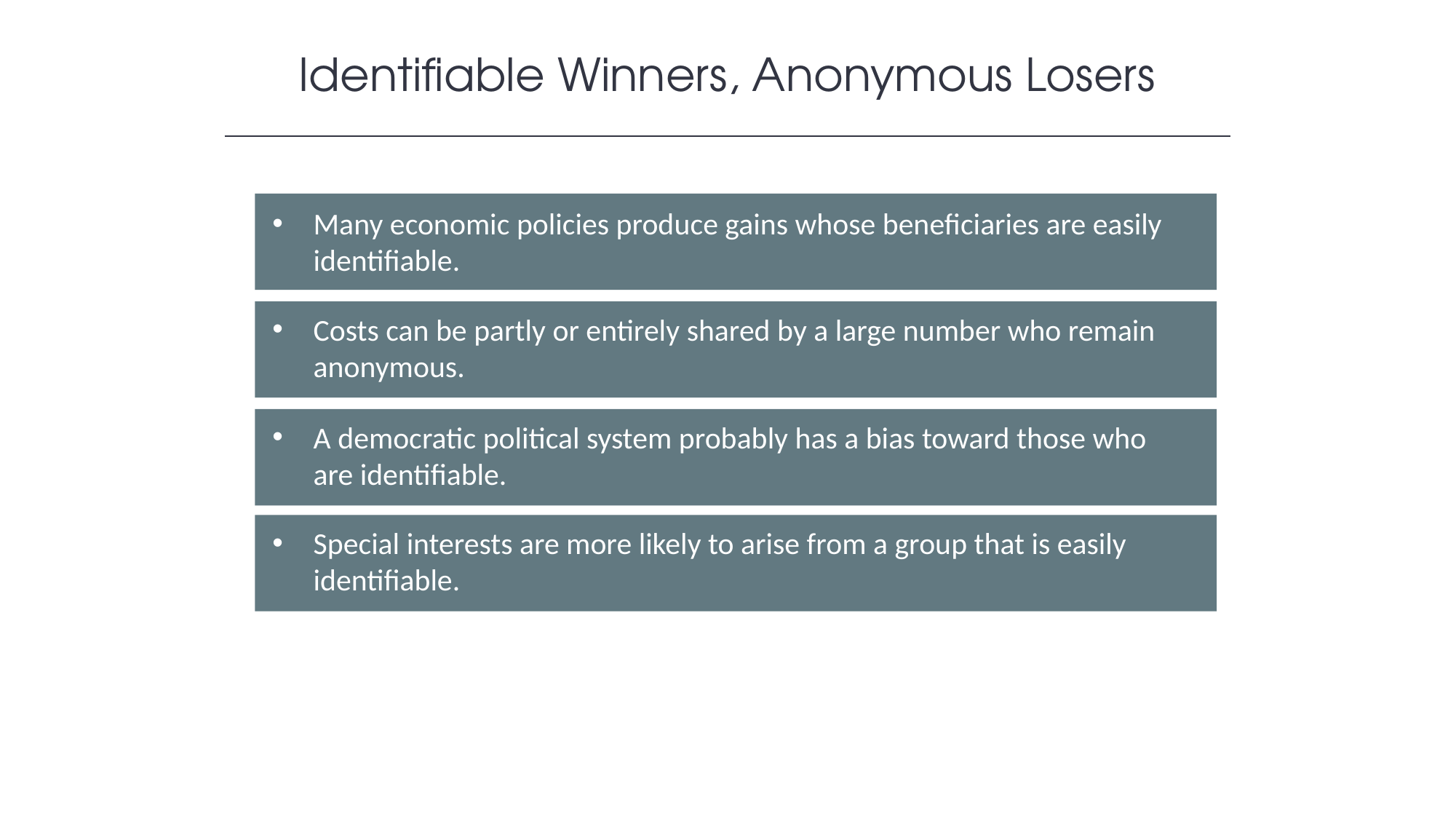

Identifiable Winners, Anonymous Losers

Many economic policies produce gains whose beneficiaries are easily identifiable.

Costs can be partly or entirely shared by a large number who remain anonymous.

A democratic political system probably has a bias toward those who are identifiable.

Special interests are more likely to arise from a group that is easily identifiable.